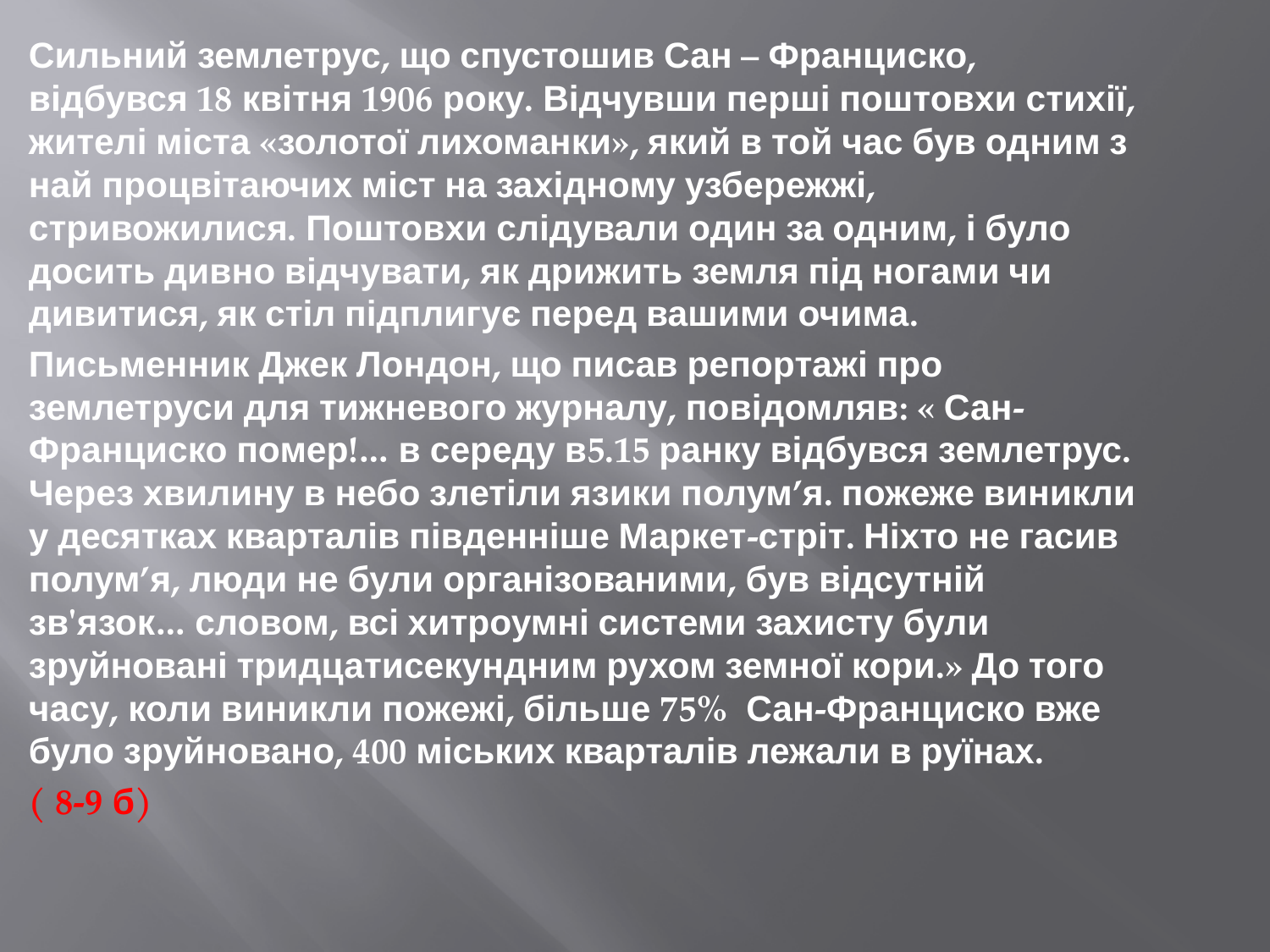

Сильний землетрус, що спустошив Сан – Франциско, відбувся 18 квітня 1906 року. Відчувши перші поштовхи стихії, жителі міста «золотої лихоманки», який в той час був одним з най процвітаючих міст на західному узбережжі, стривожилися. Поштовхи слідували один за одним, і було досить дивно відчувати, як дрижить земля під ногами чи дивитися, як стіл підплигує перед вашими очима.
Письменник Джек Лондон, що писав репортажі про землетруси для тижневого журналу, повідомляв: « Сан-Франциско помер!… в середу в5.15 ранку відбувся землетрус. Через хвилину в небо злетіли язики полум’я. пожеже виникли у десятках кварталів південніше Маркет-стріт. Ніхто не гасив полум’я, люди не були організованими, був відсутній зв'язок… словом, всі хитроумні системи захисту були зруйновані тридцатисекундним рухом земної кори.» До того часу, коли виникли пожежі, більше 75%  Сан-Франциско вже було зруйновано, 400 міських кварталів лежали в руїнах.
( 8-9 б)